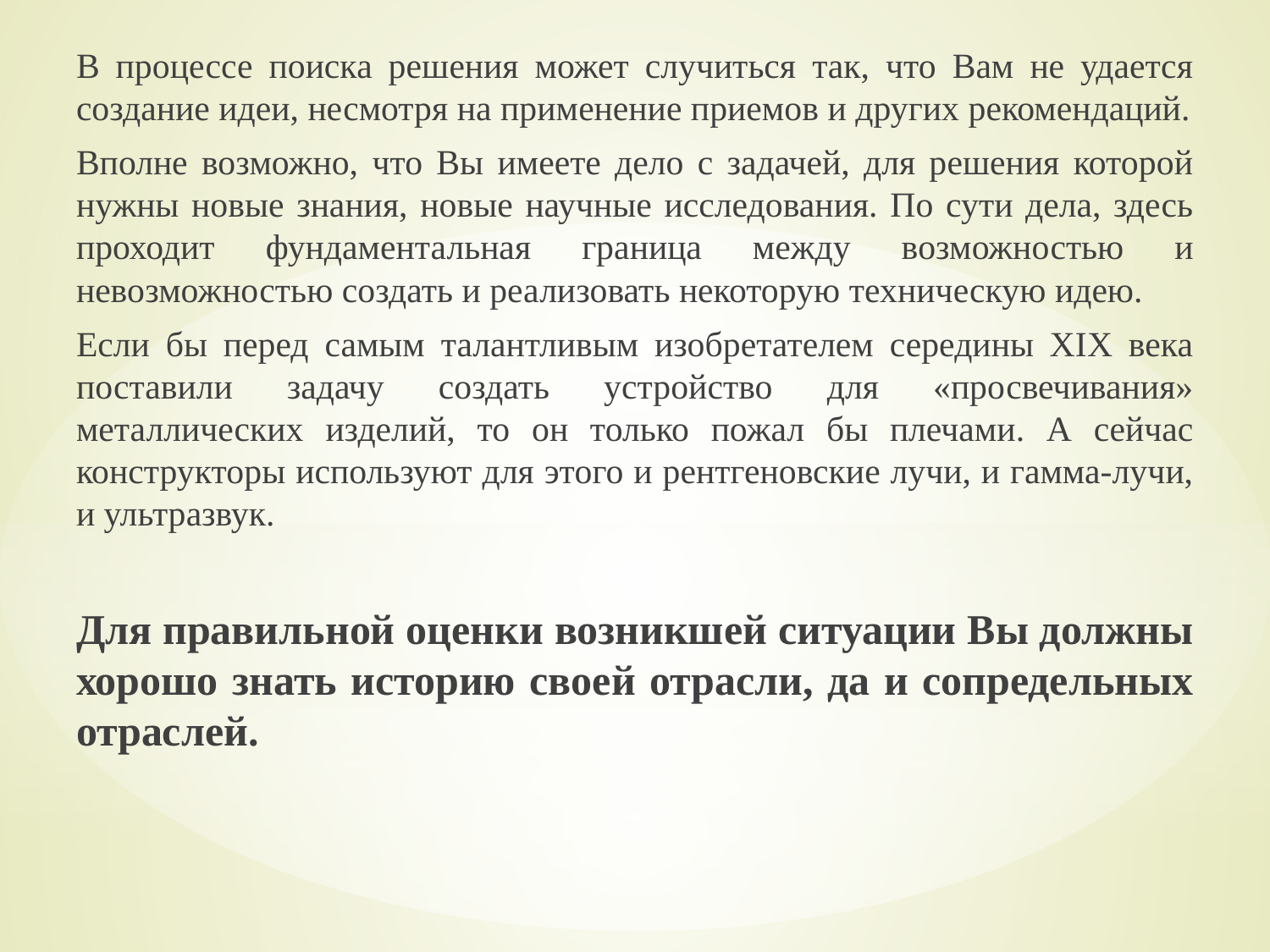

В процессе поиска решения может случиться так, что Вам не удается создание идеи, несмотря на применение приемов и других рекомендаций.
Вполне возможно, что Вы имеете дело с задачей, для решения которой нужны новые знания, новые научные исследования. По сути дела, здесь проходит фундаментальная граница между возможностью и невозможностью создать и реализовать некоторую техническую идею.
Если бы перед самым талантливым изобретателем середины XIX века поставили задачу создать устройство для «просвечивания» металлических изделий, то он только пожал бы плечами. А сейчас конструкторы используют для этого и рентгеновские лучи, и гамма-лучи, и ультразвук.

Для правильной оценки возникшей ситуации Вы должны хорошо знать историю своей отрасли, да и сопредельных отраслей.